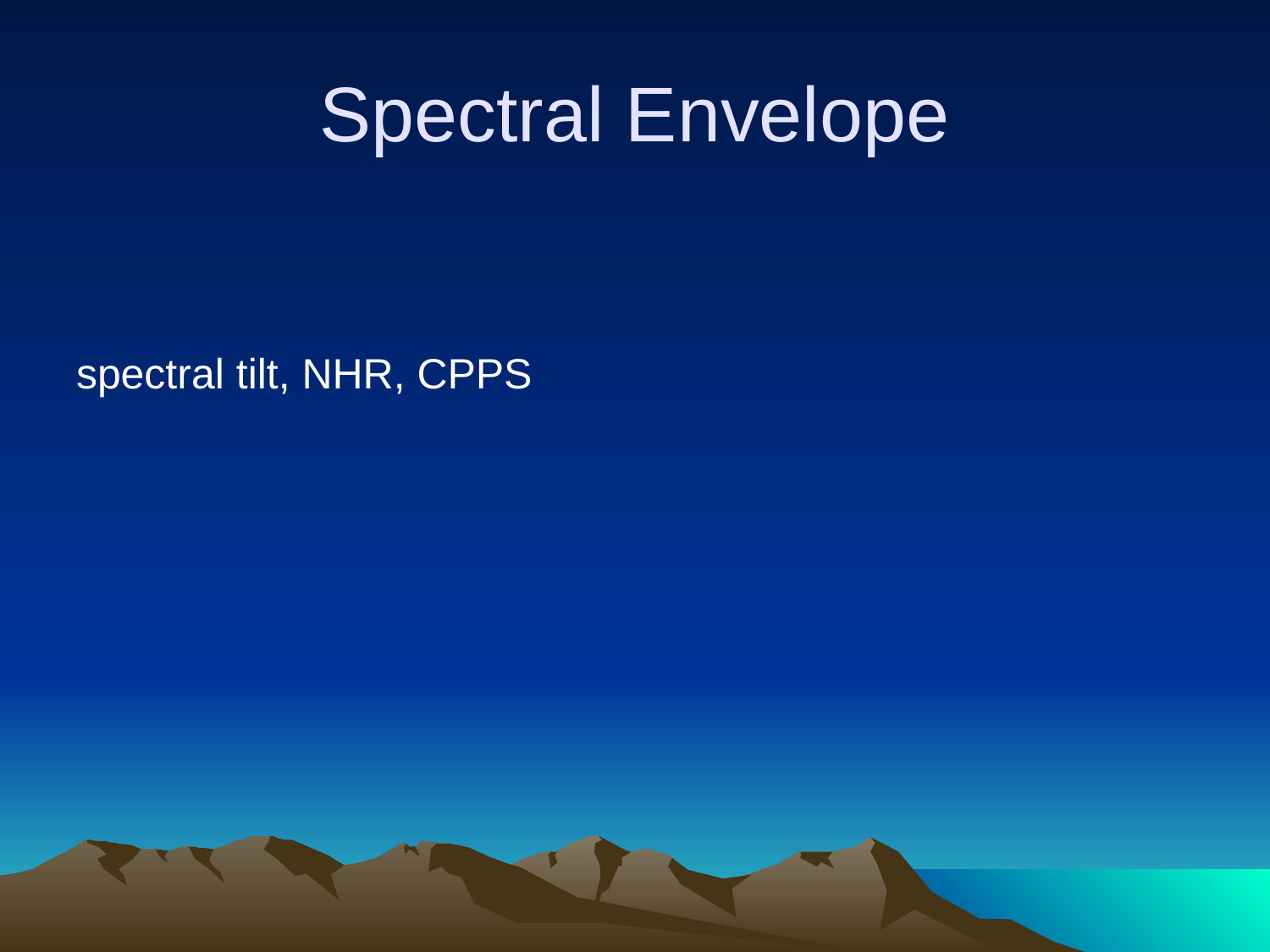

# Spectral Envelope

spectral tilt, NHR, CPPS